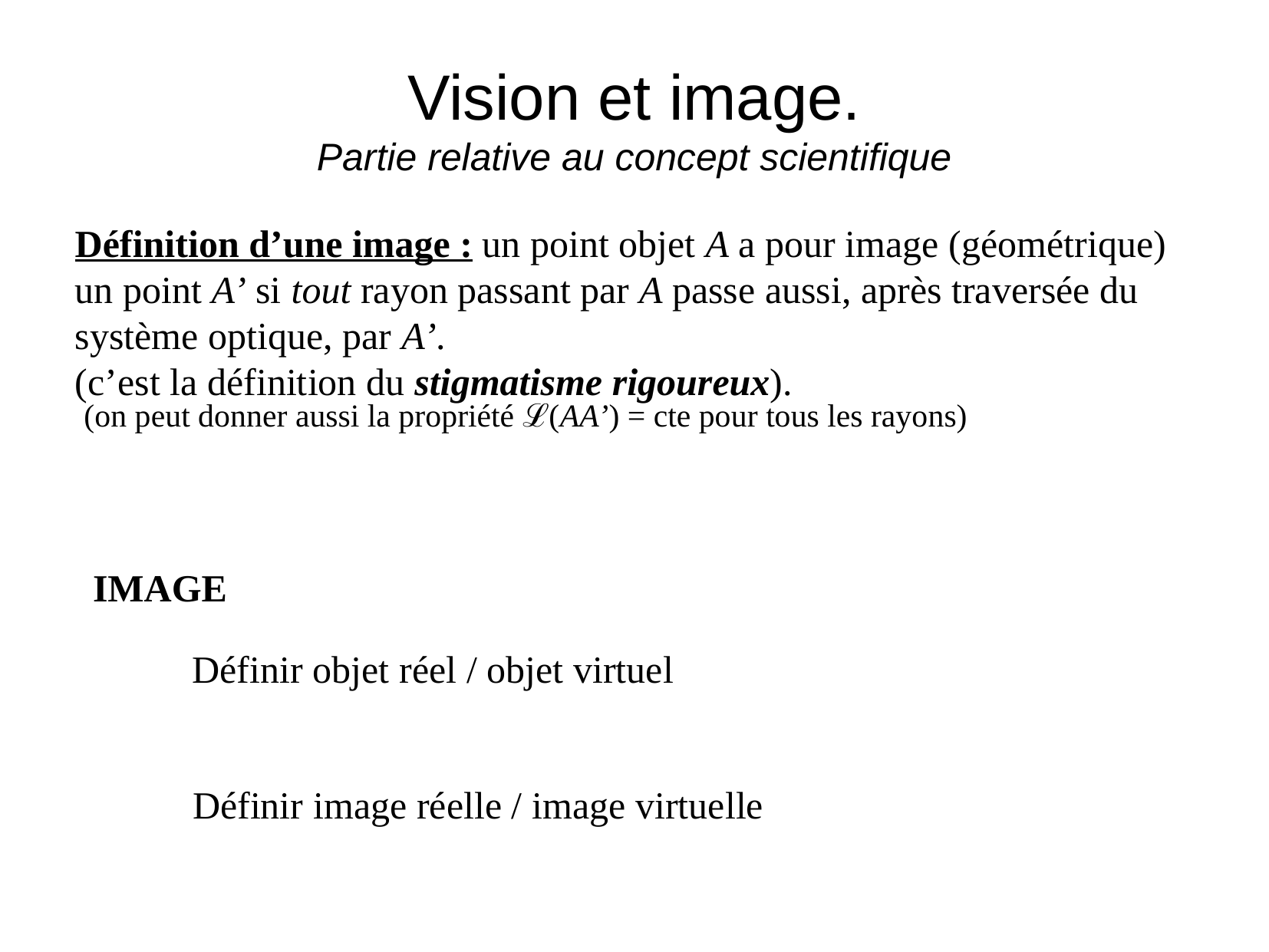

# Vision et image. Partie relative au concept scientifique
Définition d’une image : un point objet A a pour image (géométrique)
un point A’ si tout rayon passant par A passe aussi, après traversée du
système optique, par A’.
(c’est la définition du stigmatisme rigoureux).
(on peut donner aussi la propriété ℒ(AA’) = cte pour tous les rayons)
IMAGE
Définir objet réel / objet virtuel
Définir image réelle / image virtuelle